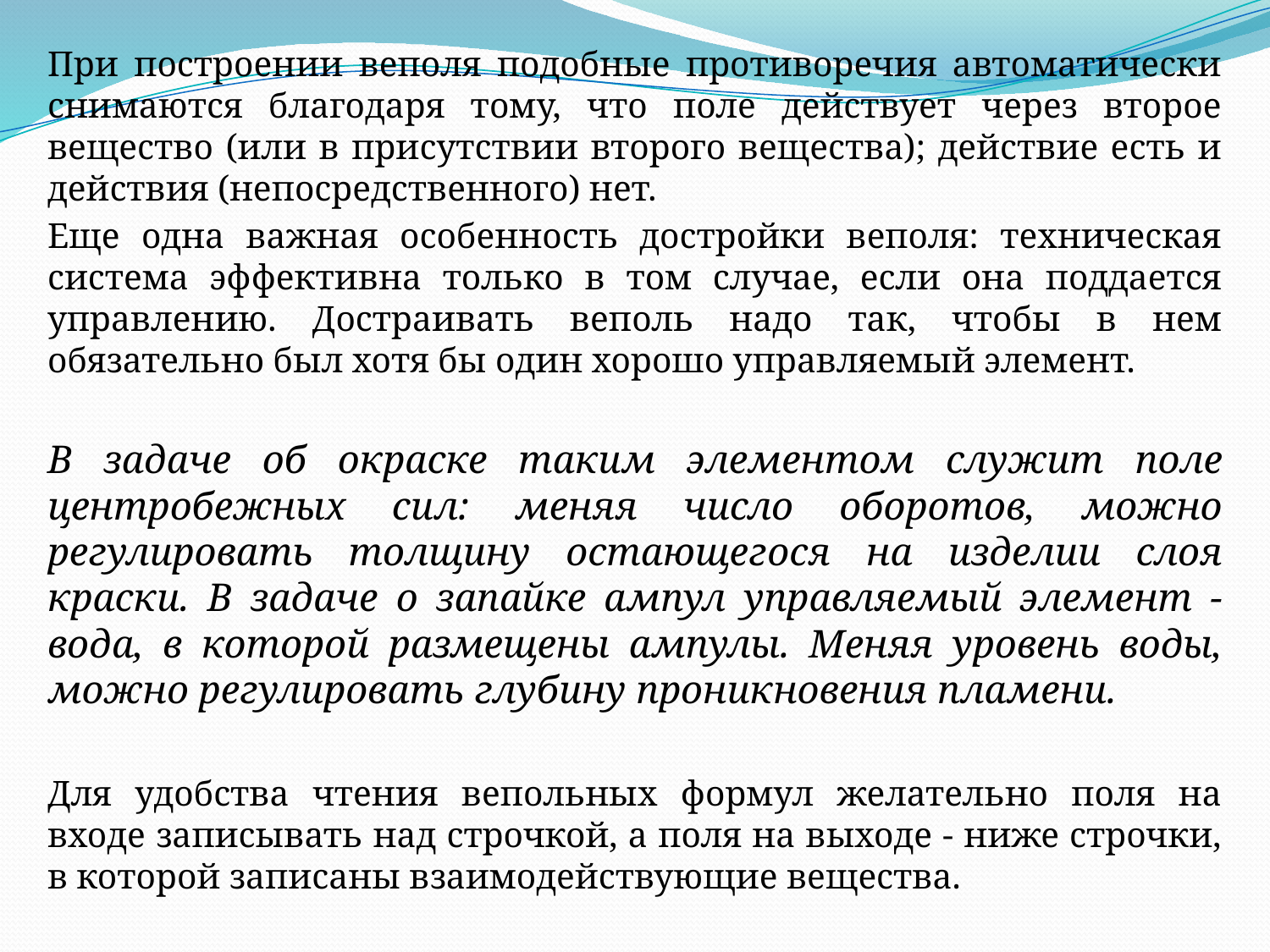

При построении веполя подобные противоречия автоматически снимаются благодаря тому, что поле действует через второе вещество (или в присутствии второго вещества); действие есть и действия (непосредственного) нет.
Еще одна важная особенность достройки веполя: техническая система эффективна только в том случае, если она поддается управлению. Достраивать веполь надо так, чтобы в нем обязательно был хотя бы один хорошо управляемый элемент.

В задаче об окраске таким элементом служит поле центробежных сил: меняя число оборотов, можно регулировать толщину остающегося на изделии слоя краски. В задаче о запайке ампул управляемый элемент - вода, в которой размещены ампулы. Меняя уровень воды, можно регулировать глубину проникновения пламени.

Для удобства чтения вепольных формул желательно поля на входе записывать над строчкой, а поля на выходе - ниже строчки, в которой записаны взаимодействующие вещества.